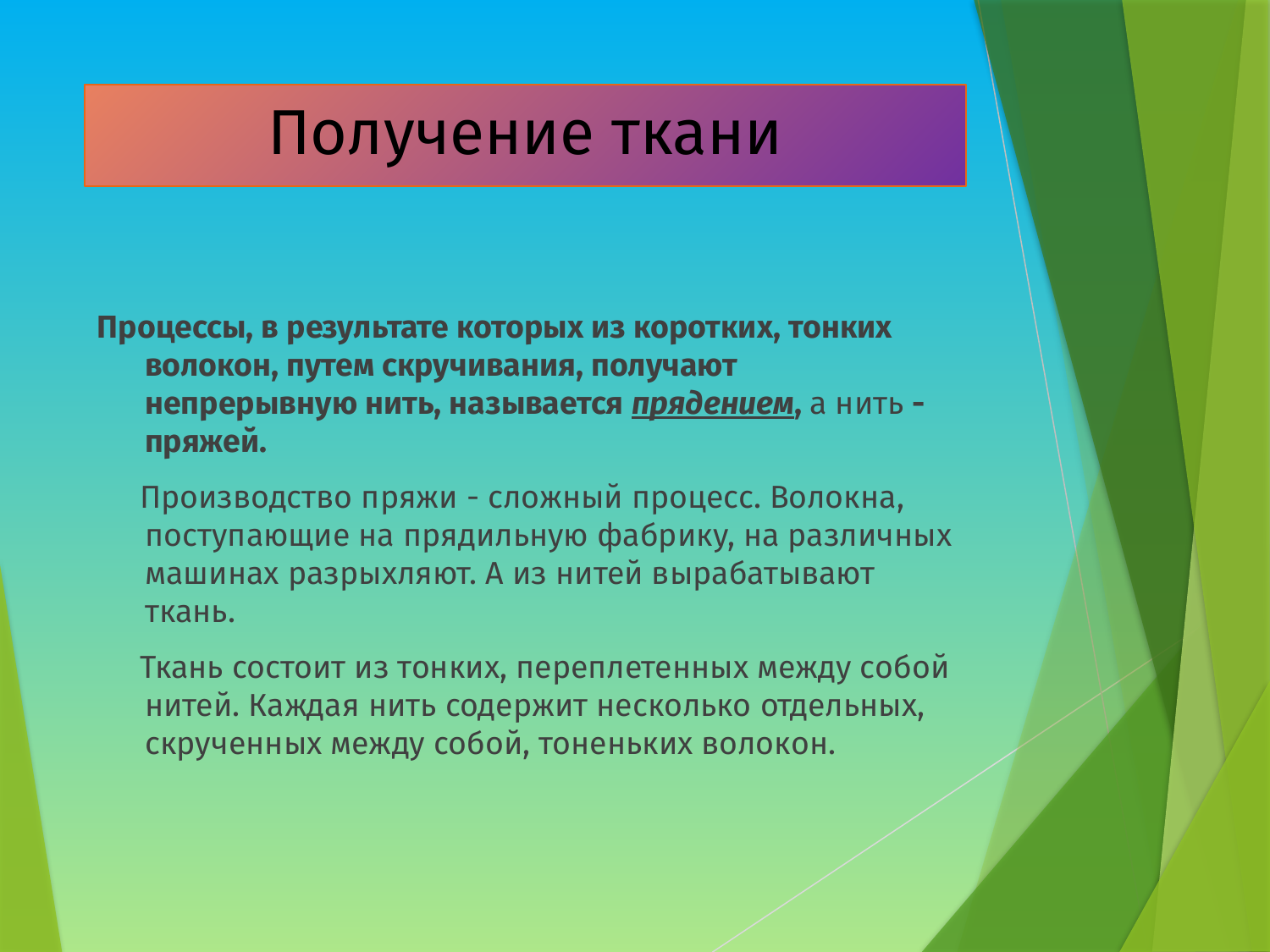

# Получение ткани
Процессы, в результате которых из коротких, тонких волокон, путем скручивания, получают непрерывную нить, называется прядением, а нить - пряжей.
     Производство пряжи - сложный процесс. Волокна, поступающие на прядильную фабрику, на различных машинах разрыхляют. А из нитей вырабатывают ткань.
     Ткань состоит из тонких, переплетенных между собой нитей. Каждая нить содержит несколько отдельных, скрученных между собой, тоненьких волокон.